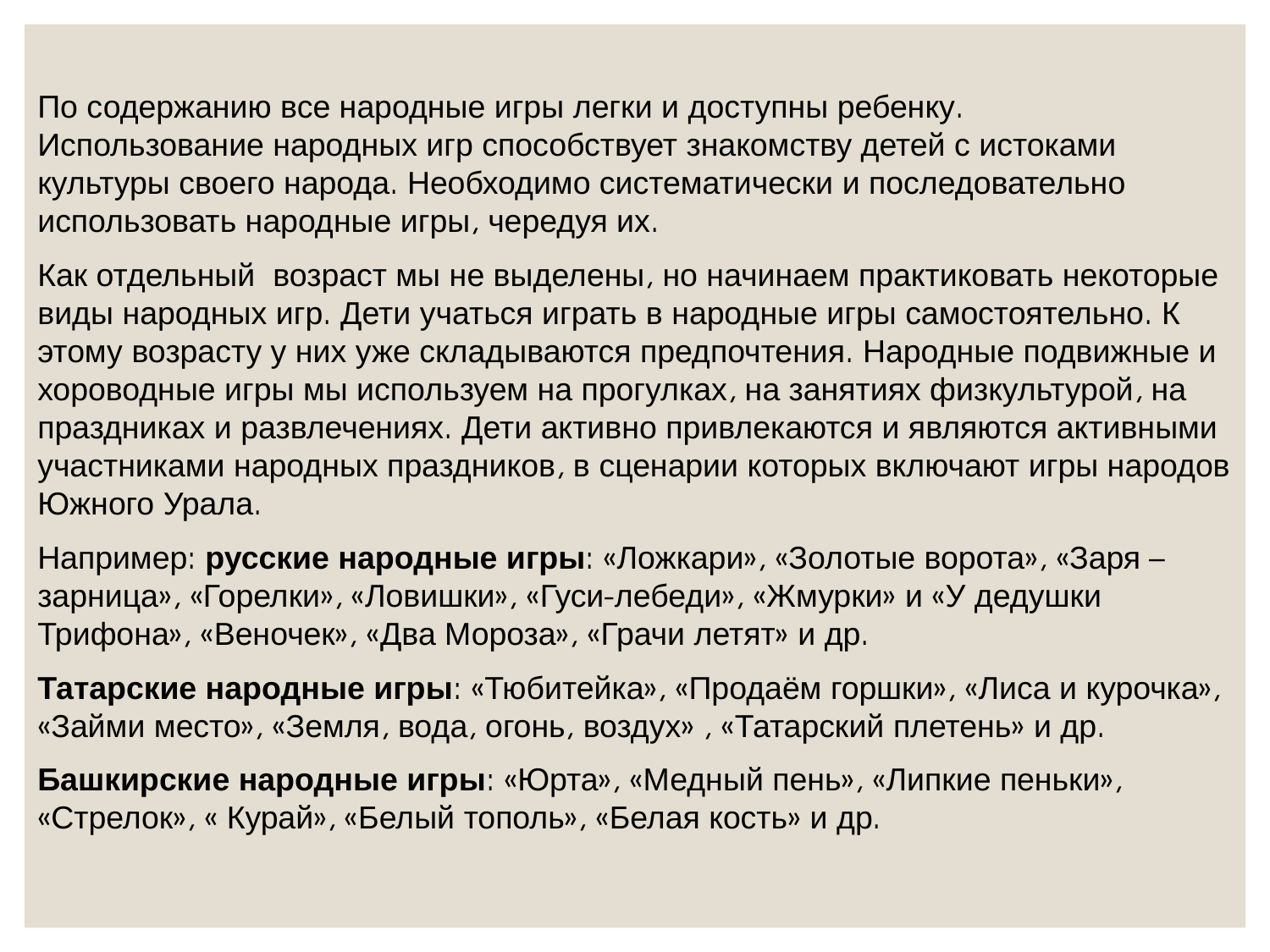

По содержанию все народные игры легки и доступны ребенку. Использование народных игр способствует знакомству детей с истоками культуры своего народа. Необходимо систематически и последовательно использовать народные игры, чередуя их.
Как отдельный  возраст мы не выделены, но начинаем практиковать некоторые  виды народных игр. Дети учаться играть в народные игры самостоятельно. К этому возрасту у них уже складываются предпочтения. Народные подвижные и хороводные игры мы используем на прогулках, на занятиях физкультурой, на праздниках и развлечениях. Дети активно привлекаются и являются активными участниками народных праздников, в сценарии которых включают игры народов Южного Урала.
Например: русские народные игры: «Ложкари», «Золотые ворота», «Заря – зарница», «Горелки», «Ловишки», «Гуси-лебеди», «Жмурки» и «У дедушки Трифона», «Веночек», «Два Мороза», «Грачи летят» и др.
Татарские народные игры: «Тюбитейка», «Продаём горшки», «Лиса и курочка», «Займи место», «Земля, вода, огонь, воздух» , «Татарский плетень» и др.
Башкирские народные игры: «Юрта», «Медный пень», «Липкие пеньки», «Стрелок», « Курай», «Белый тополь», «Белая кость» и др.
#